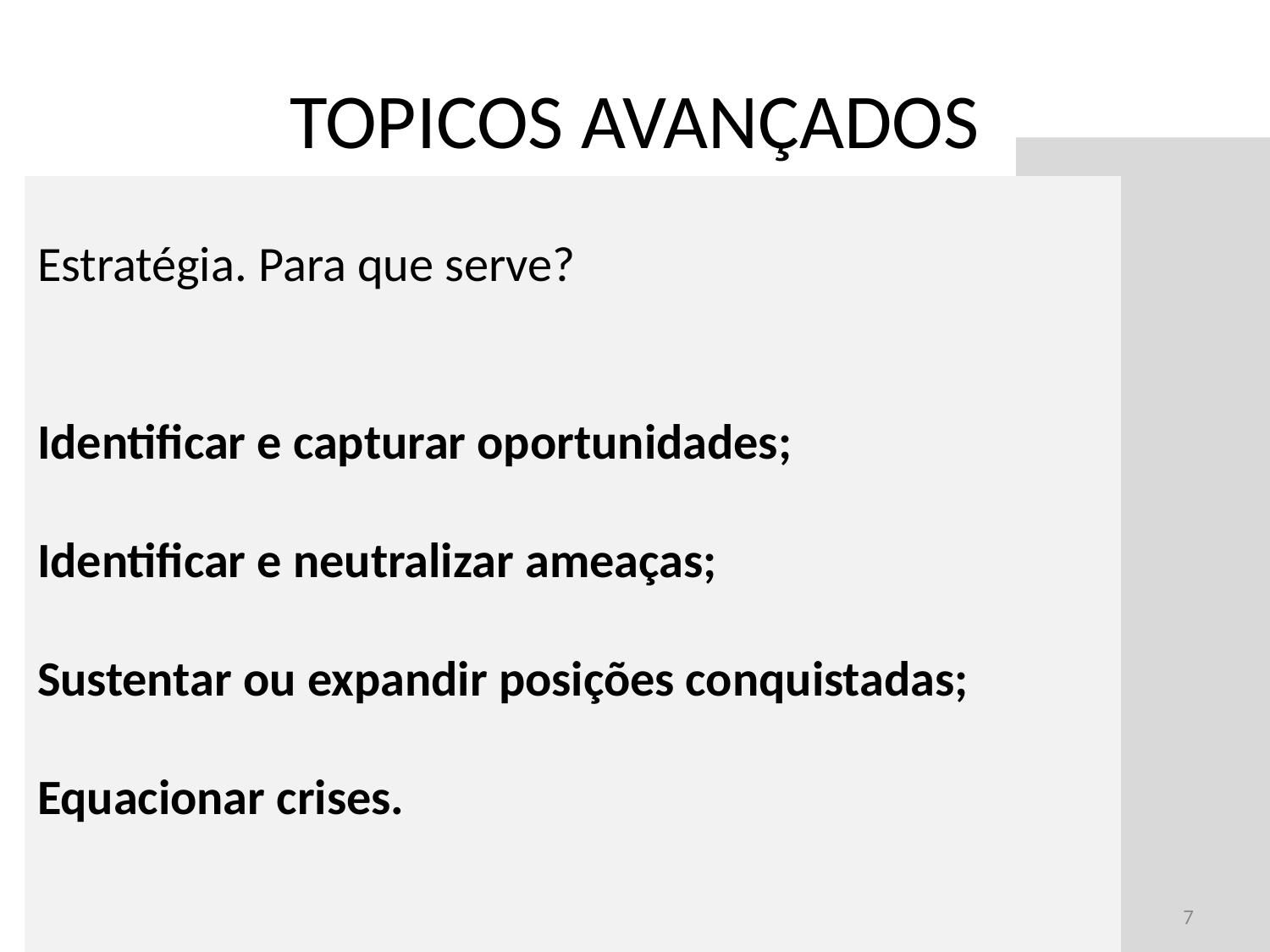

# TOPICOS AVANÇADOS

Estratégia. Para que serve?

Identificar e capturar oportunidades;

Identificar e neutralizar ameaças;

Sustentar ou expandir posições conquistadas;

Equacionar crises.

7